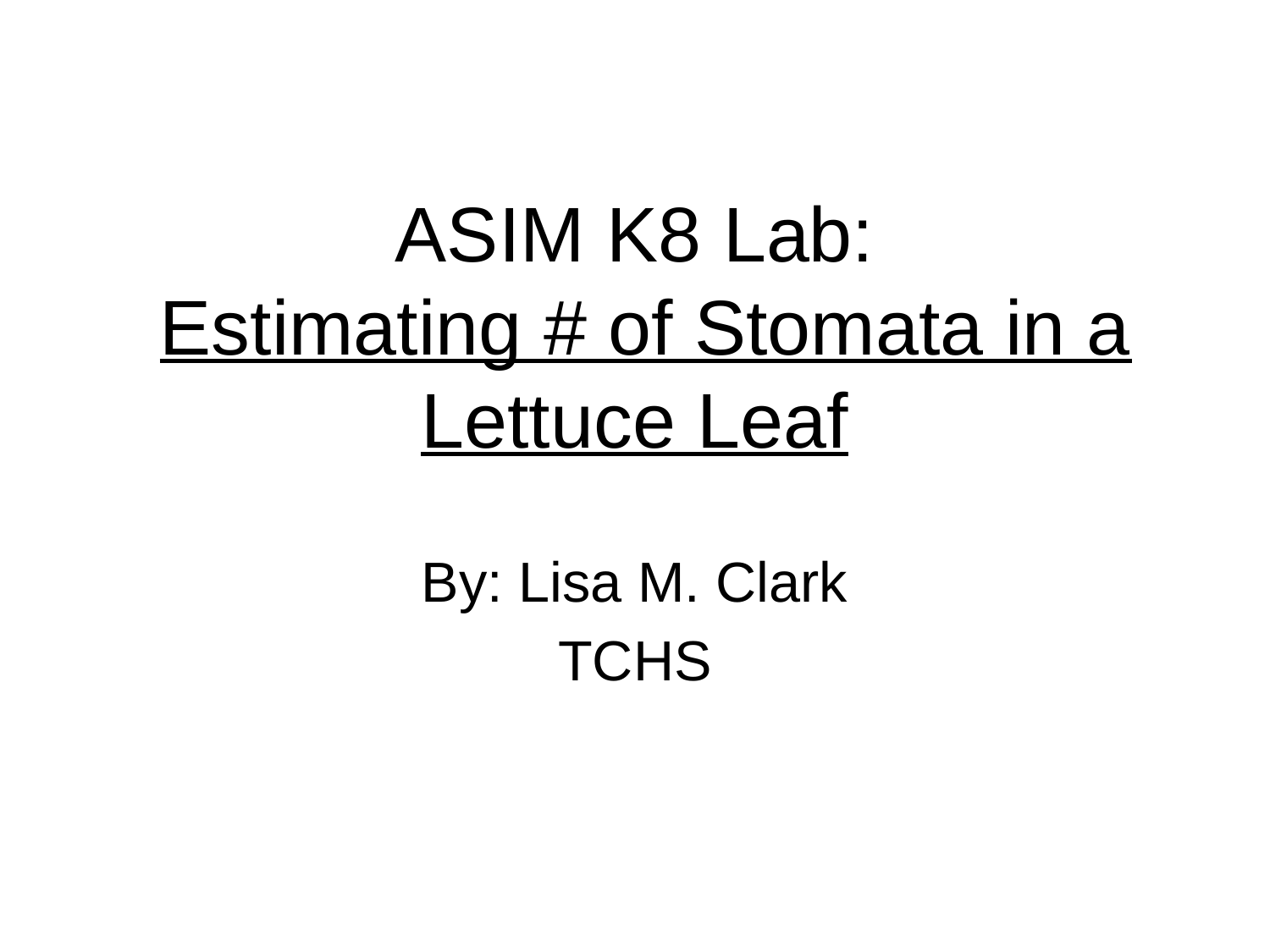

# ASIM K8 Lab: Estimating # of Stomata in a Lettuce Leaf
By: Lisa M. Clark
TCHS